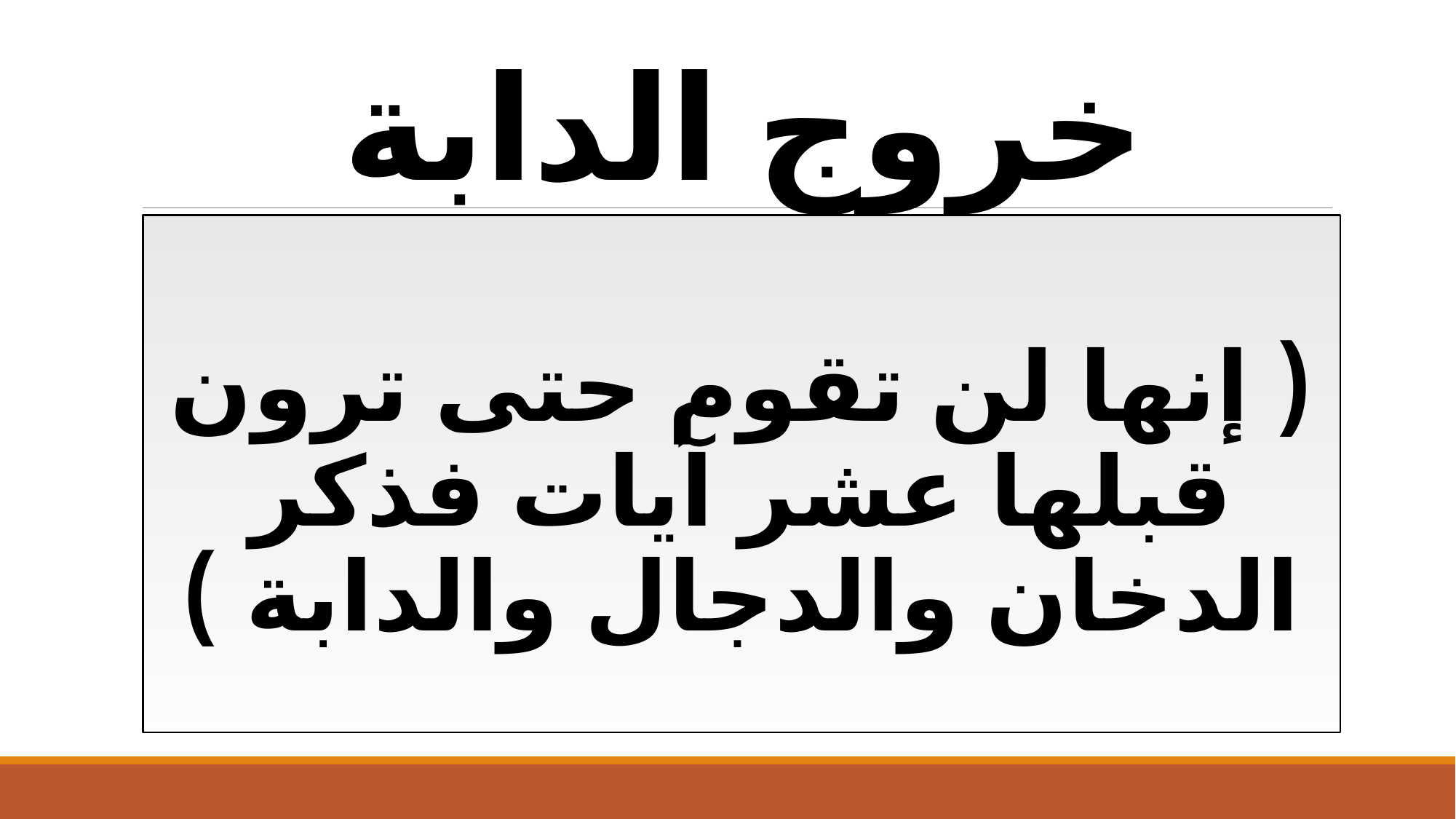

# خروج الدابة

( إنها لن تقوم حتى ترون قبلها عشر آيات فذكر الدخان والدجال والدابة )